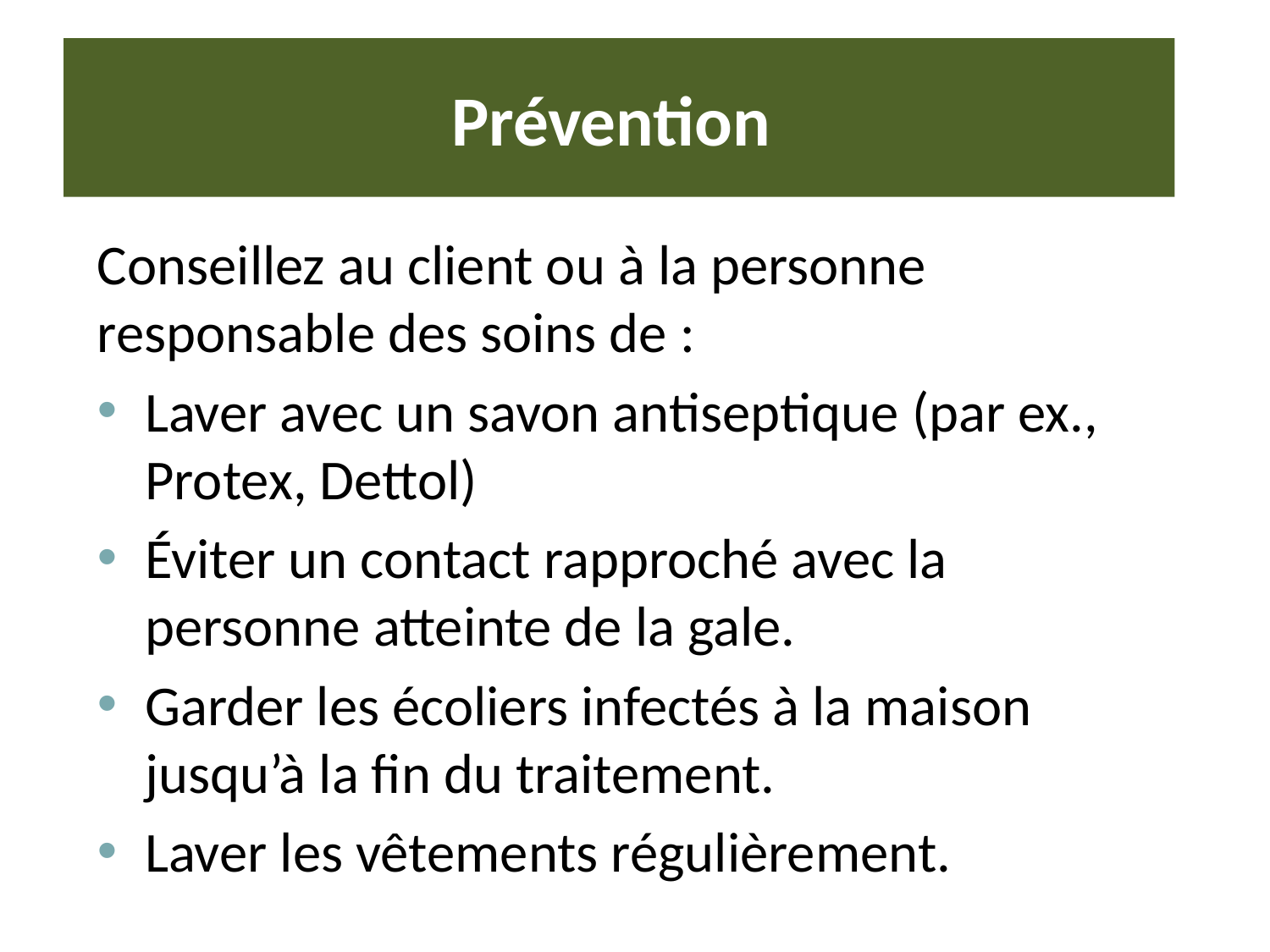

# Prévention
Conseillez au client ou à la personne responsable des soins de :
Laver avec un savon antiseptique (par ex., Protex, Dettol)
Éviter un contact rapproché avec la personne atteinte de la gale.
Garder les écoliers infectés à la maison jusqu’à la fin du traitement.
Laver les vêtements régulièrement.